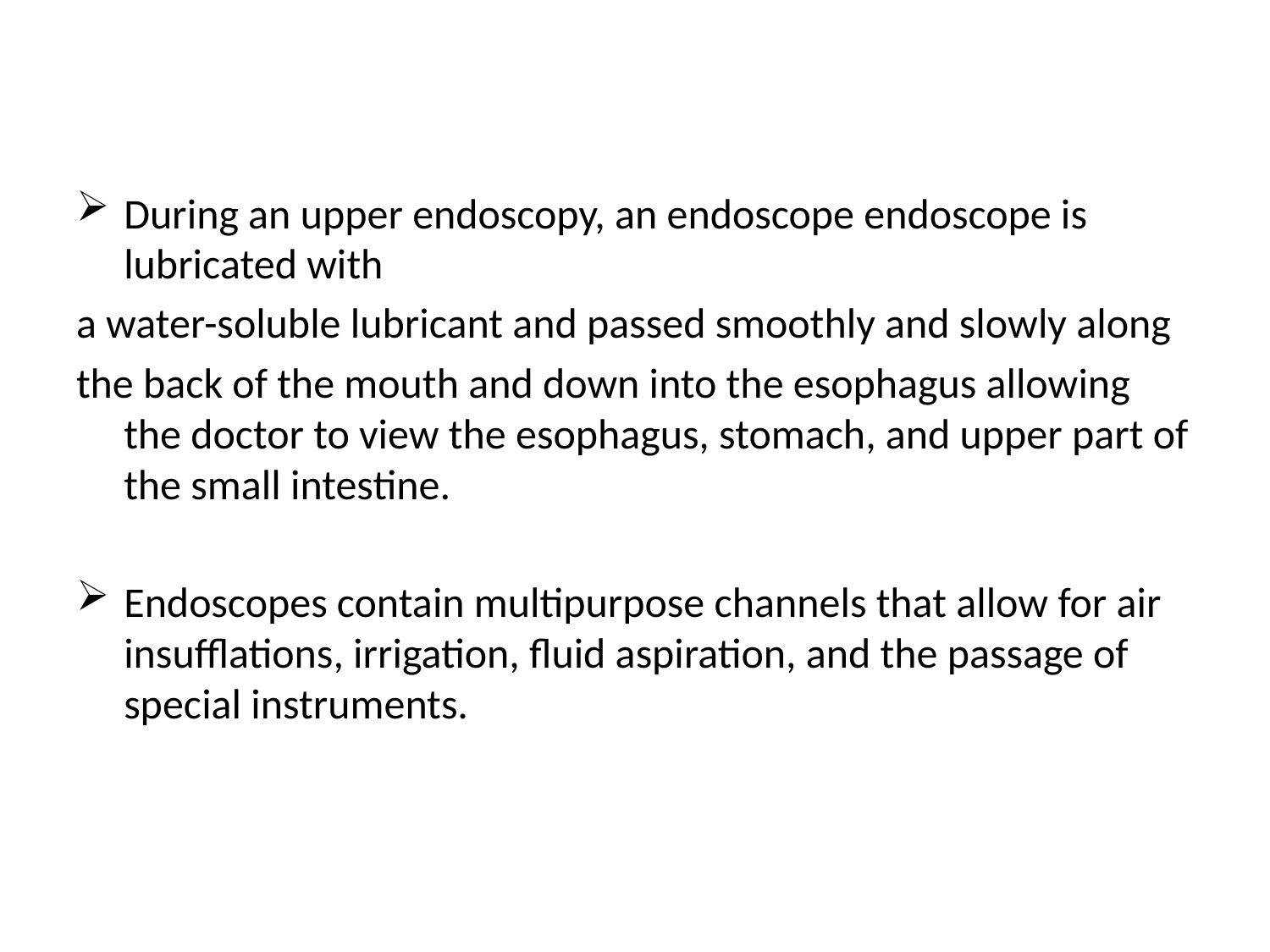

During an upper endoscopy, an endoscope endoscope is lubricated with
a water-soluble lubricant and passed smoothly and slowly along
the back of the mouth and down into the esophagus allowing the doctor to view the esophagus, stomach, and upper part of the small intestine.

Endoscopes contain multipurpose channels that allow for air insufflations, irrigation, fluid aspiration, and the passage of special instruments.